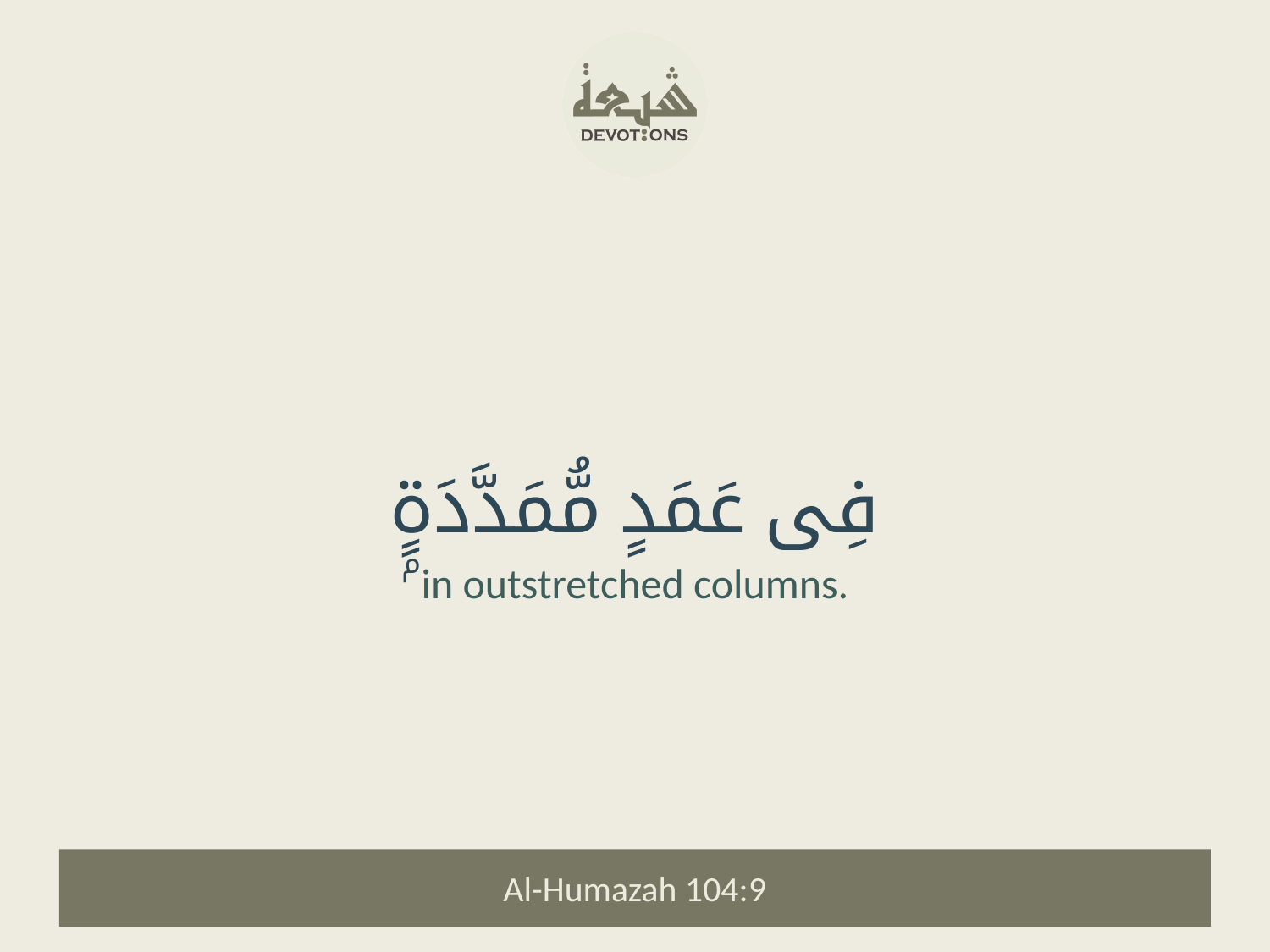

فِى عَمَدٍ مُّمَدَّدَةٍۭ
in outstretched columns.
Al-Humazah 104:9